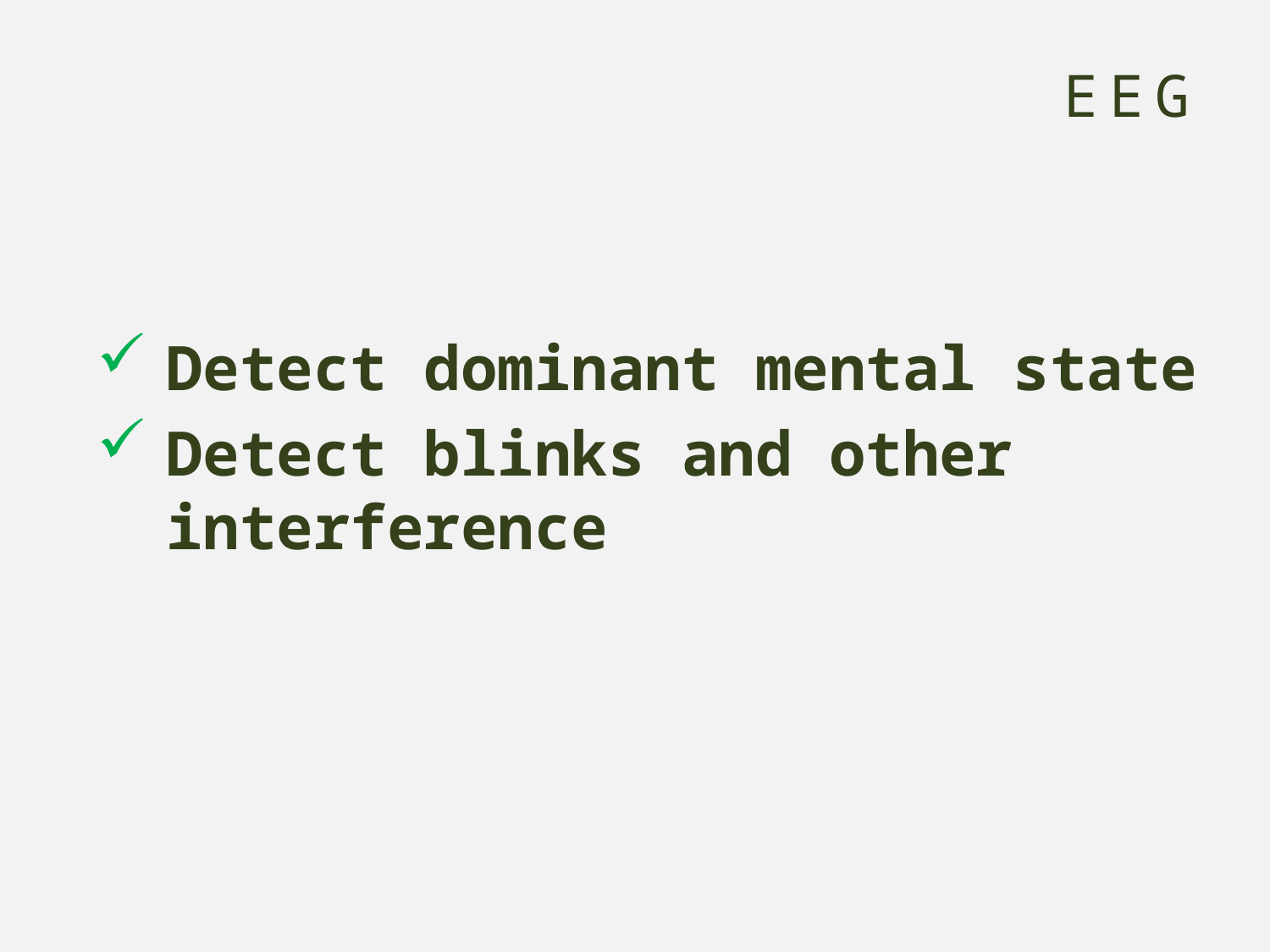

EEG
Detect dominant mental state
Detect blinks and other interference